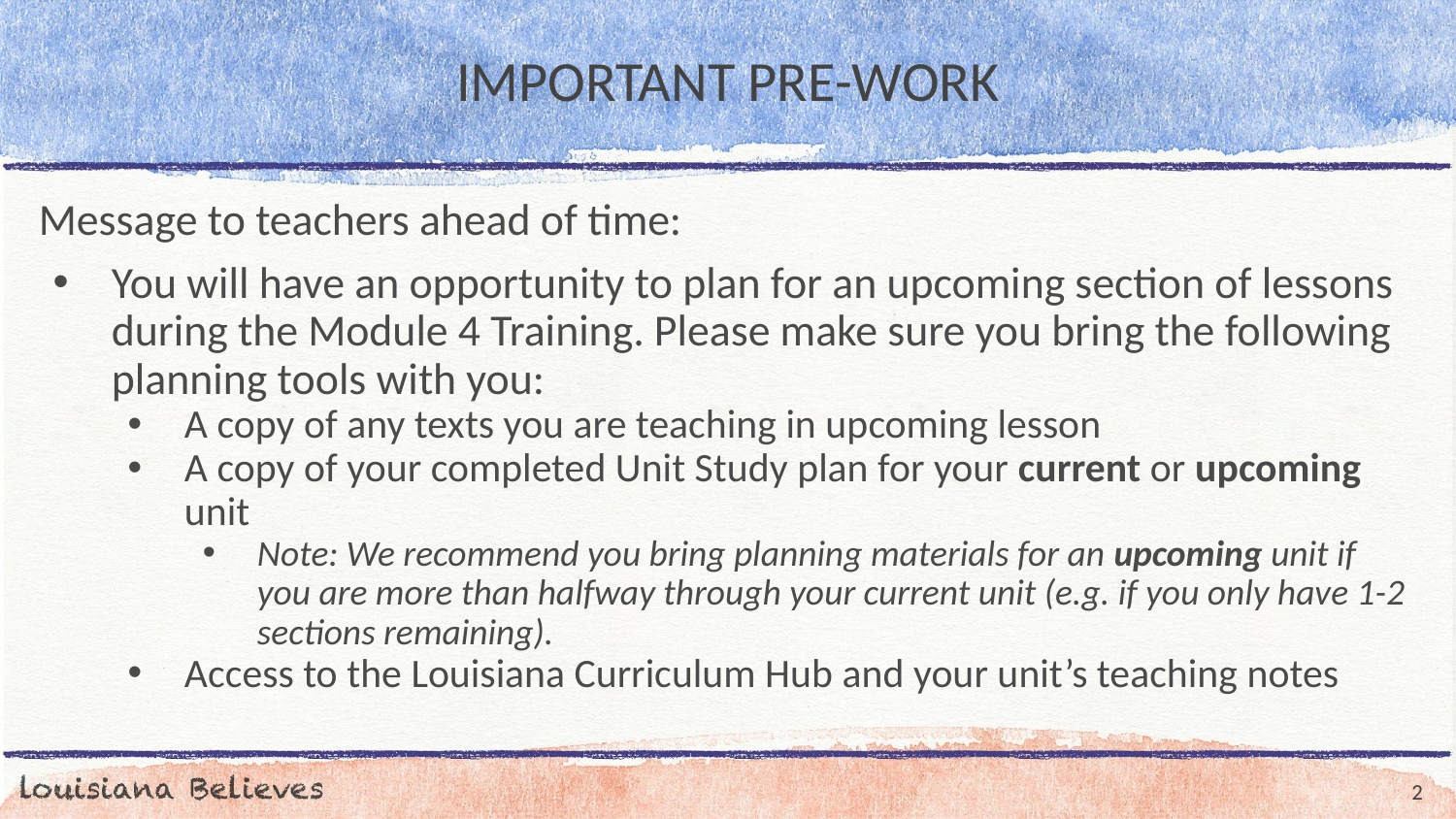

# IMPORTANT PRE-WORK
Message to teachers ahead of time:
You will have an opportunity to plan for an upcoming section of lessons during the Module 4 Training. Please make sure you bring the following planning tools with you:
A copy of any texts you are teaching in upcoming lesson
A copy of your completed Unit Study plan for your current or upcoming unit
Note: We recommend you bring planning materials for an upcoming unit if you are more than halfway through your current unit (e.g. if you only have 1-2 sections remaining).
Access to the Louisiana Curriculum Hub and your unit’s teaching notes